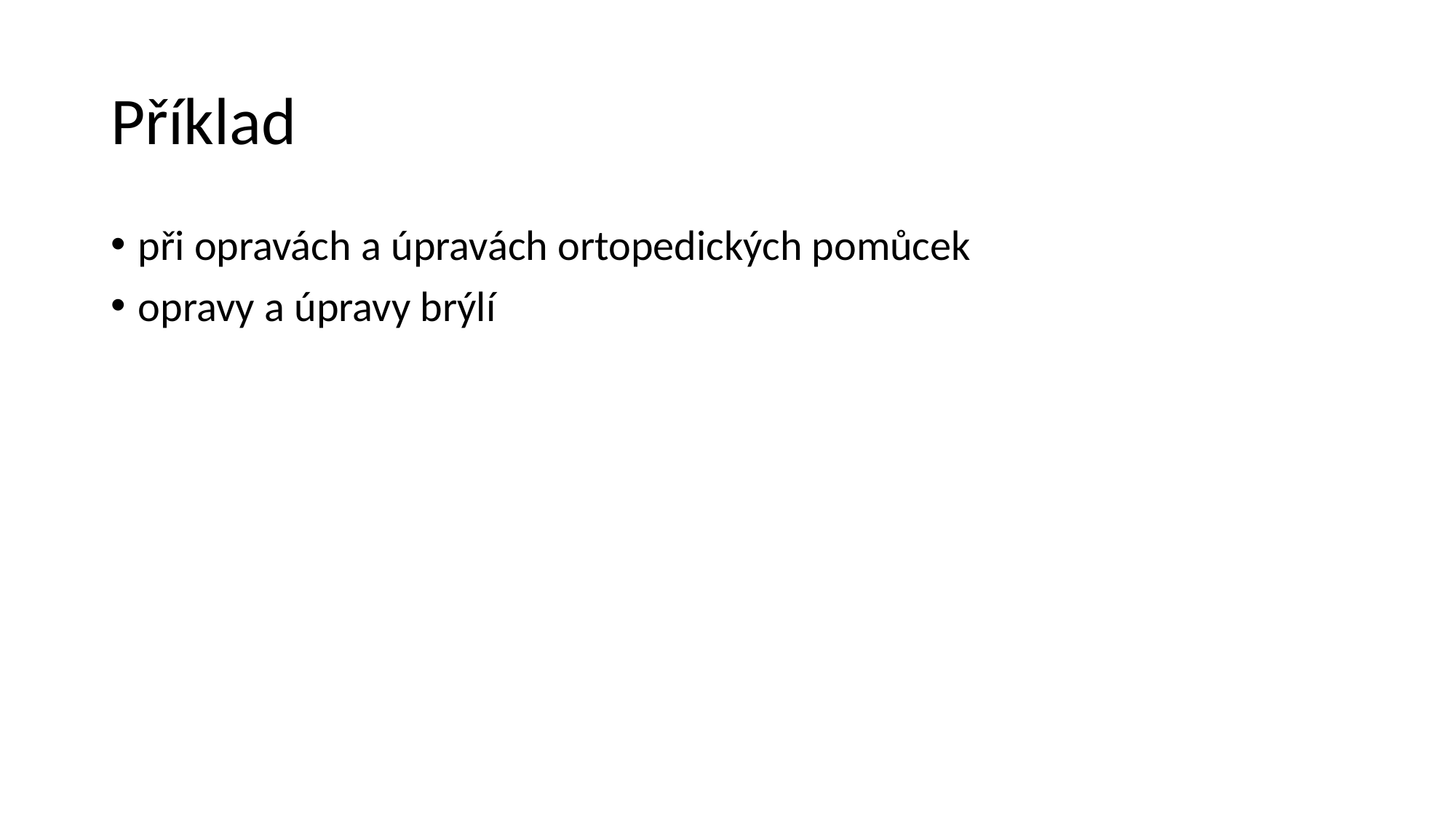

# Příklad
při opravách a úpravách ortopedických pomůcek
opravy a úpravy brýlí